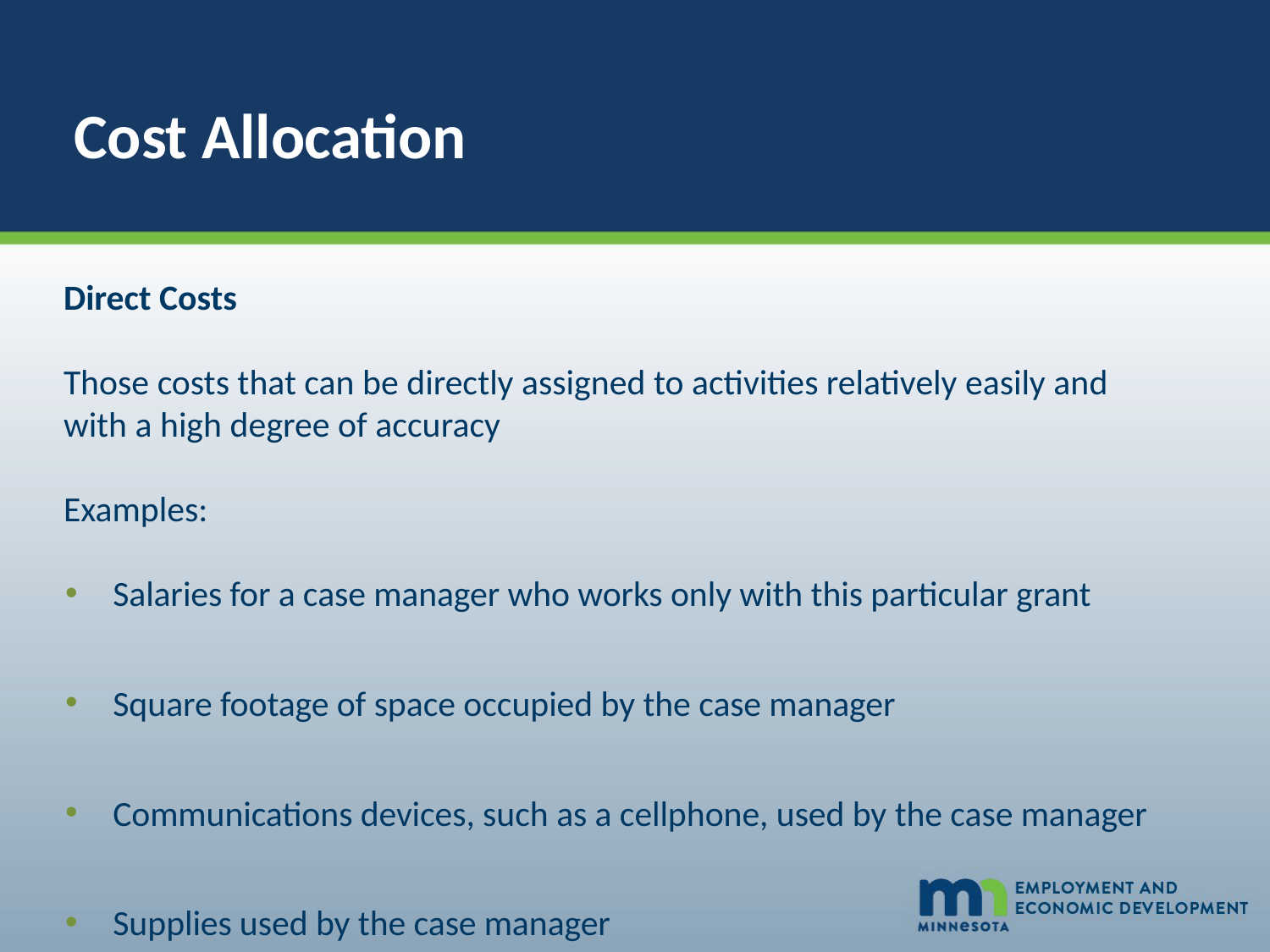

# Cost Allocation
Direct Costs

Those costs that can be directly assigned to activities relatively easily and with a high degree of accuracy

Examples:

Salaries for a case manager who works only with this particular grant

Square footage of space occupied by the case manager

Communications devices, such as a cellphone, used by the case manager

Supplies used by the case manager